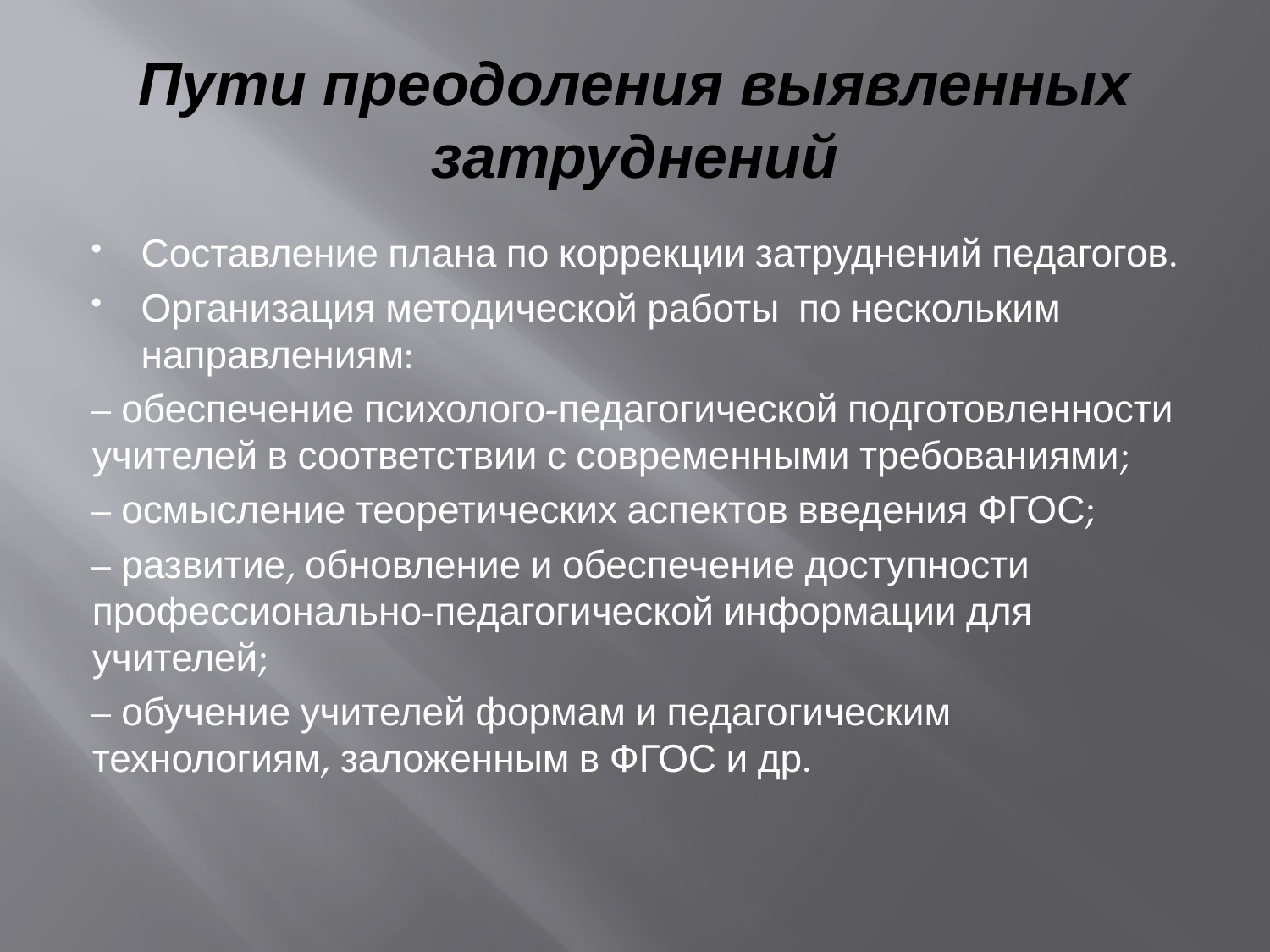

# Пути преодоления выявленных затруднений
Составление плана по коррекции затруднений педагогов.
Организация методической работы  по нескольким направлениям:
– обеспечение психолого-педагогической подготовленности учителей в соответствии с современными требованиями;
– осмысление теоретических аспектов введения ФГОС;
– развитие, обновление и обеспечение доступности профессионально-педагогической информации для учителей;
– обучение учителей формам и педагогическим технологиям, заложенным в ФГОС и др.